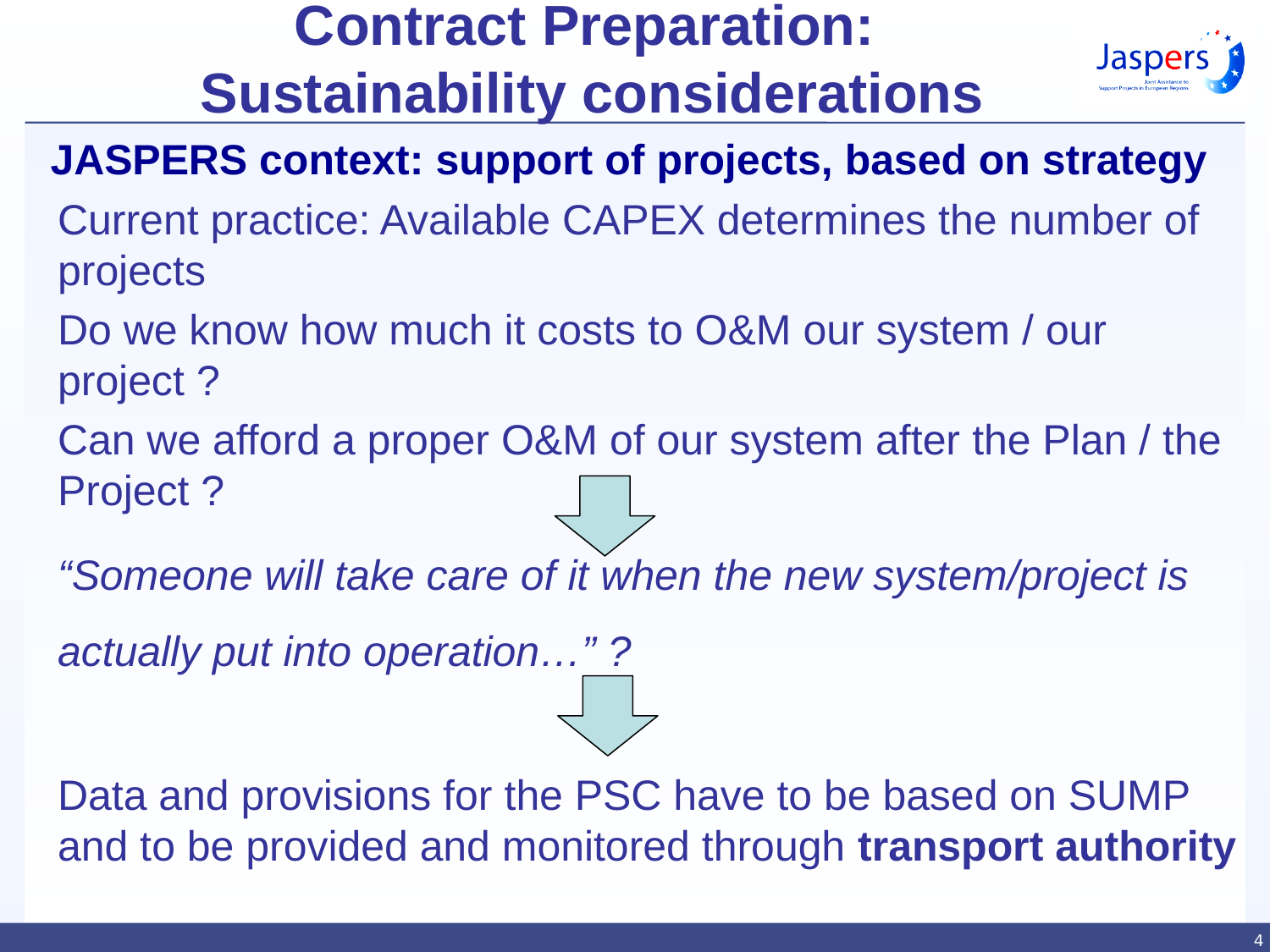

# Contract Preparation: Sustainability considerations
JASPERS context: support of projects, based on strategy
Current practice: Available CAPEX determines the number of projects
Do we know how much it costs to O&M our system / our project ?
Can we afford a proper O&M of our system after the Plan / the Project ?
“Someone will take care of it when the new system/project is actually put into operation…” ?

Data and provisions for the PSC have to be based on SUMP and to be provided and monitored through transport authority

4